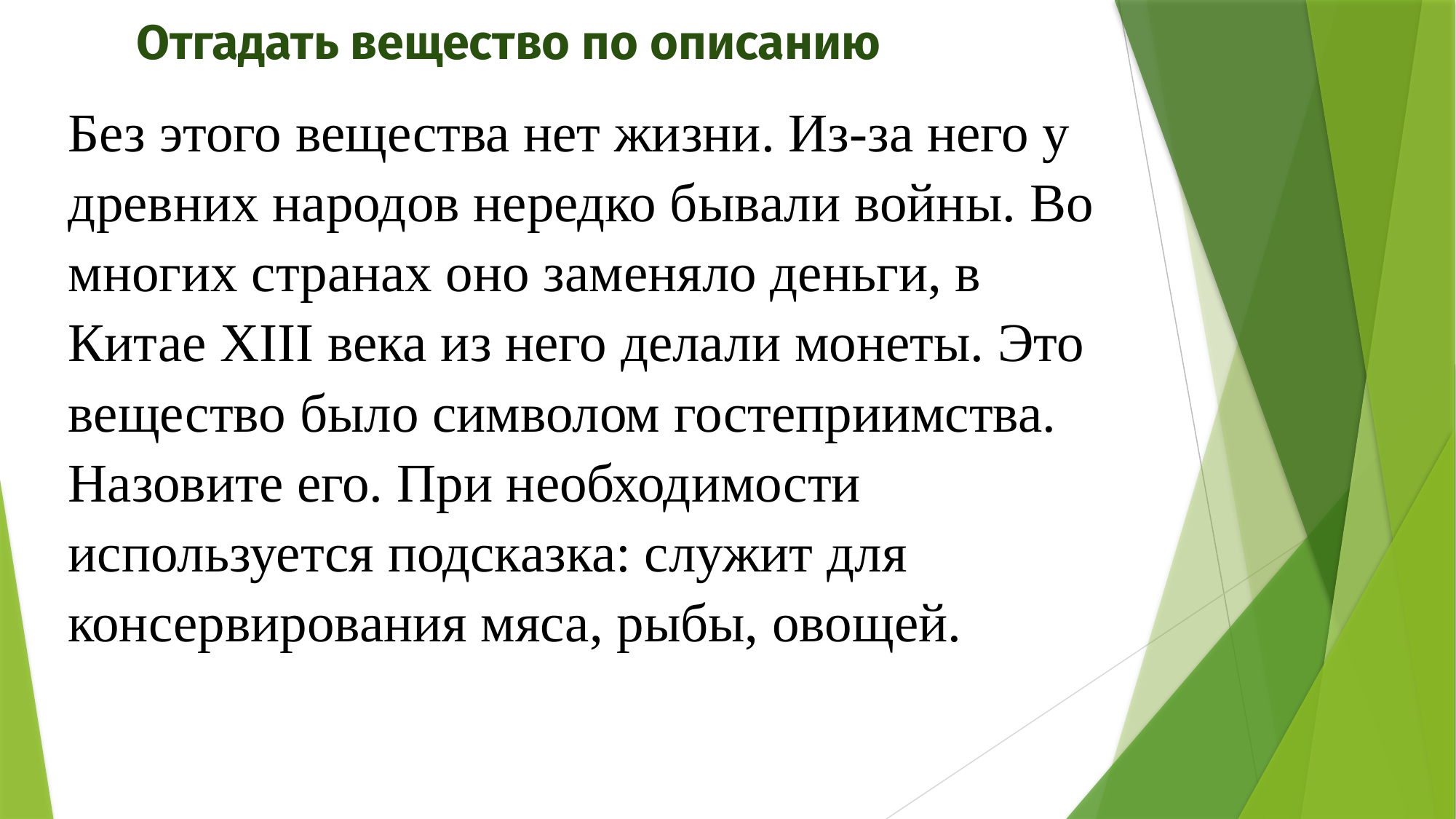

Отгадать вещество по описанию
Без этого вещества нет жизни. Из-за него у древних народов нередко бывали войны. Во многих странах оно заменяло деньги, в Китае ХIII века из него делали монеты. Это вещество было символом гостеприимства. Назовите его. При необходимости используется подсказка: служит для консервирования мяса, рыбы, овощей.